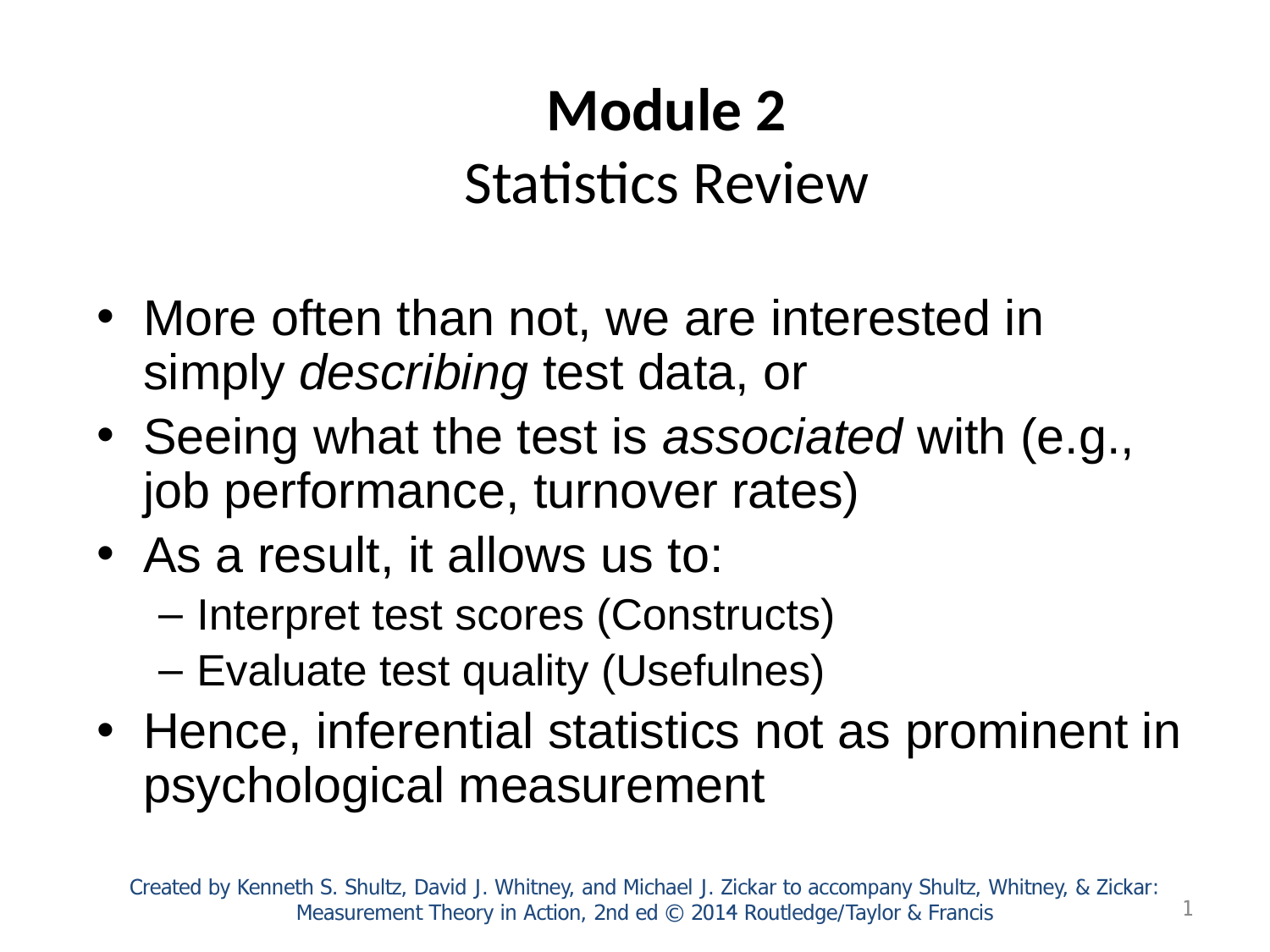

# Module 2 Statistics Review
More often than not, we are interested in simply describing test data, or
Seeing what the test is associated with (e.g., job performance, turnover rates)
As a result, it allows us to:
Interpret test scores (Constructs)
Evaluate test quality (Usefulnes)
Hence, inferential statistics not as prominent in psychological measurement
Created by Kenneth S. Shultz, David J. Whitney, and Michael J. Zickar to accompany Shultz, Whitney, & Zickar: Measurement Theory in Action, 2nd ed © 2014 Routledge/Taylor & Francis
1